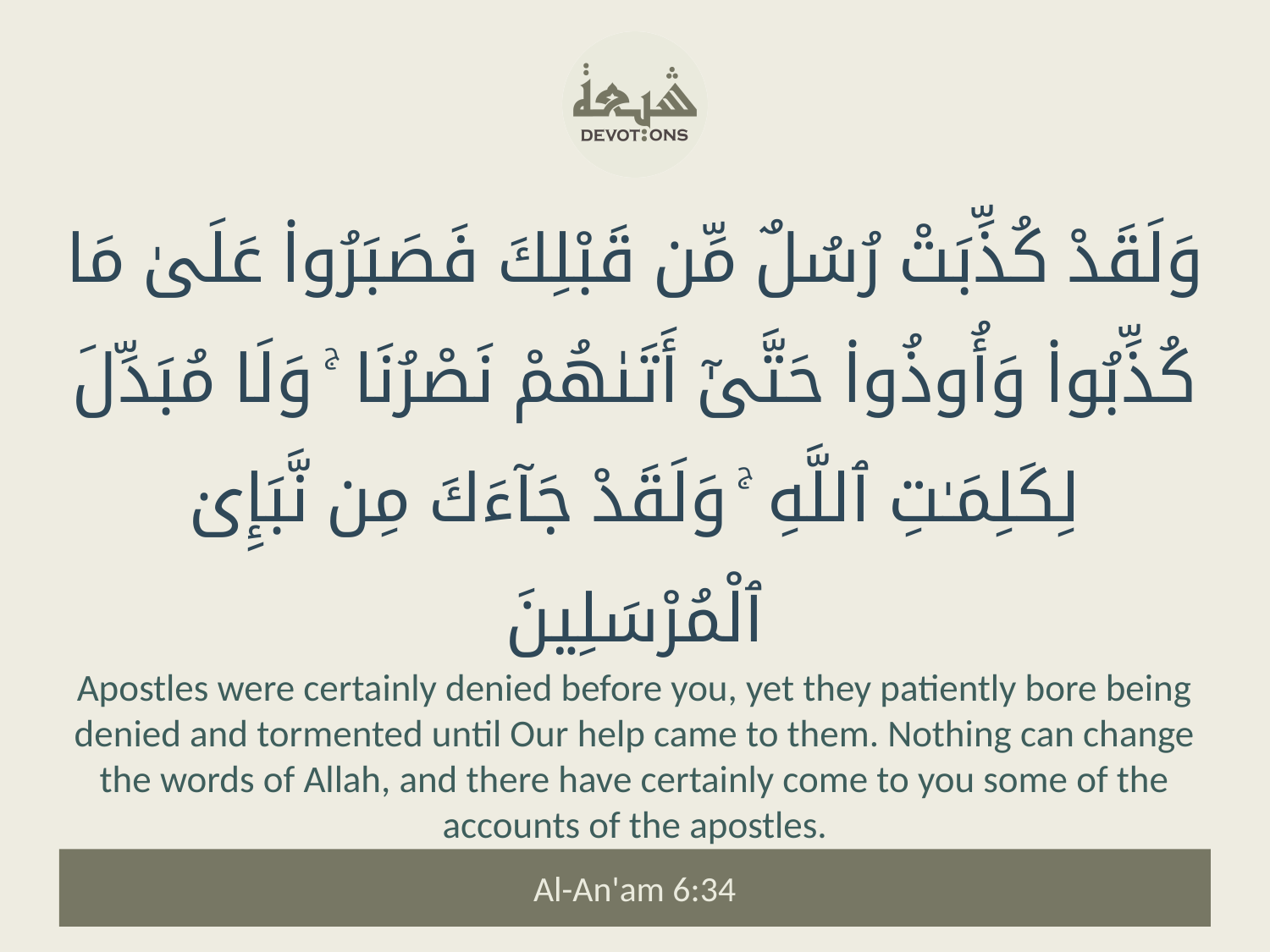

وَلَقَدْ كُذِّبَتْ رُسُلٌ مِّن قَبْلِكَ فَصَبَرُوا۟ عَلَىٰ مَا كُذِّبُوا۟ وَأُوذُوا۟ حَتَّىٰٓ أَتَىٰهُمْ نَصْرُنَا ۚ وَلَا مُبَدِّلَ لِكَلِمَـٰتِ ٱللَّهِ ۚ وَلَقَدْ جَآءَكَ مِن نَّبَإِى۟ ٱلْمُرْسَلِينَ
Apostles were certainly denied before you, yet they patiently bore being denied and tormented until Our help came to them. Nothing can change the words of Allah, and there have certainly come to you some of the accounts of the apostles.
Al-An'am 6:34